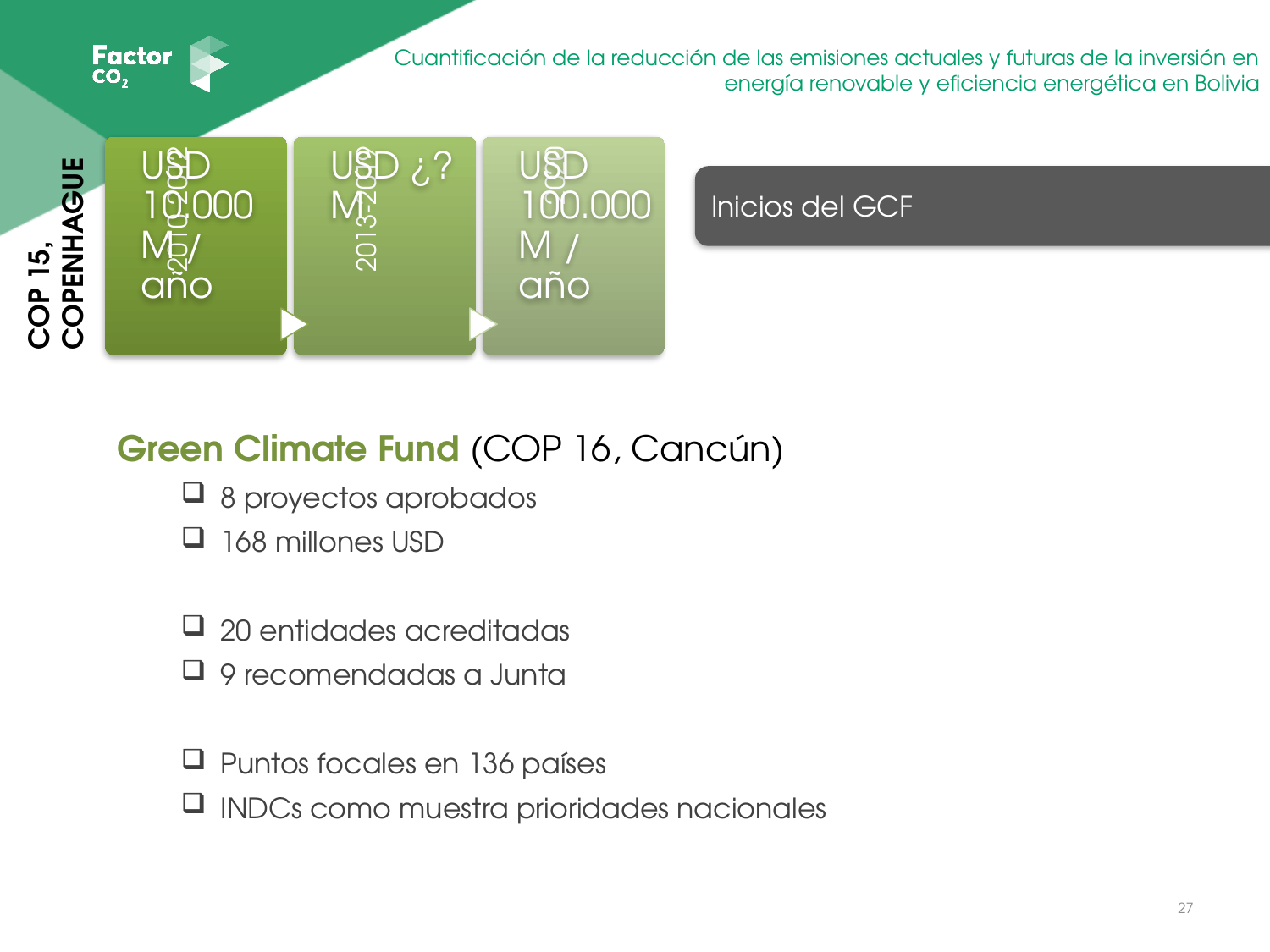

2010-2012
USD 10.000 M / año
2013-2019
USD ¿? M
2020
USD 100.000 M / año
Inicios del GCF
COP 15, COPENHAGUE
Green Climate Fund (COP 16, Cancún)
8 proyectos aprobados
168 millones USD

20 entidades acreditadas
9 recomendadas a Junta

Puntos focales en 136 países
INDCs como muestra prioridades nacionales

27